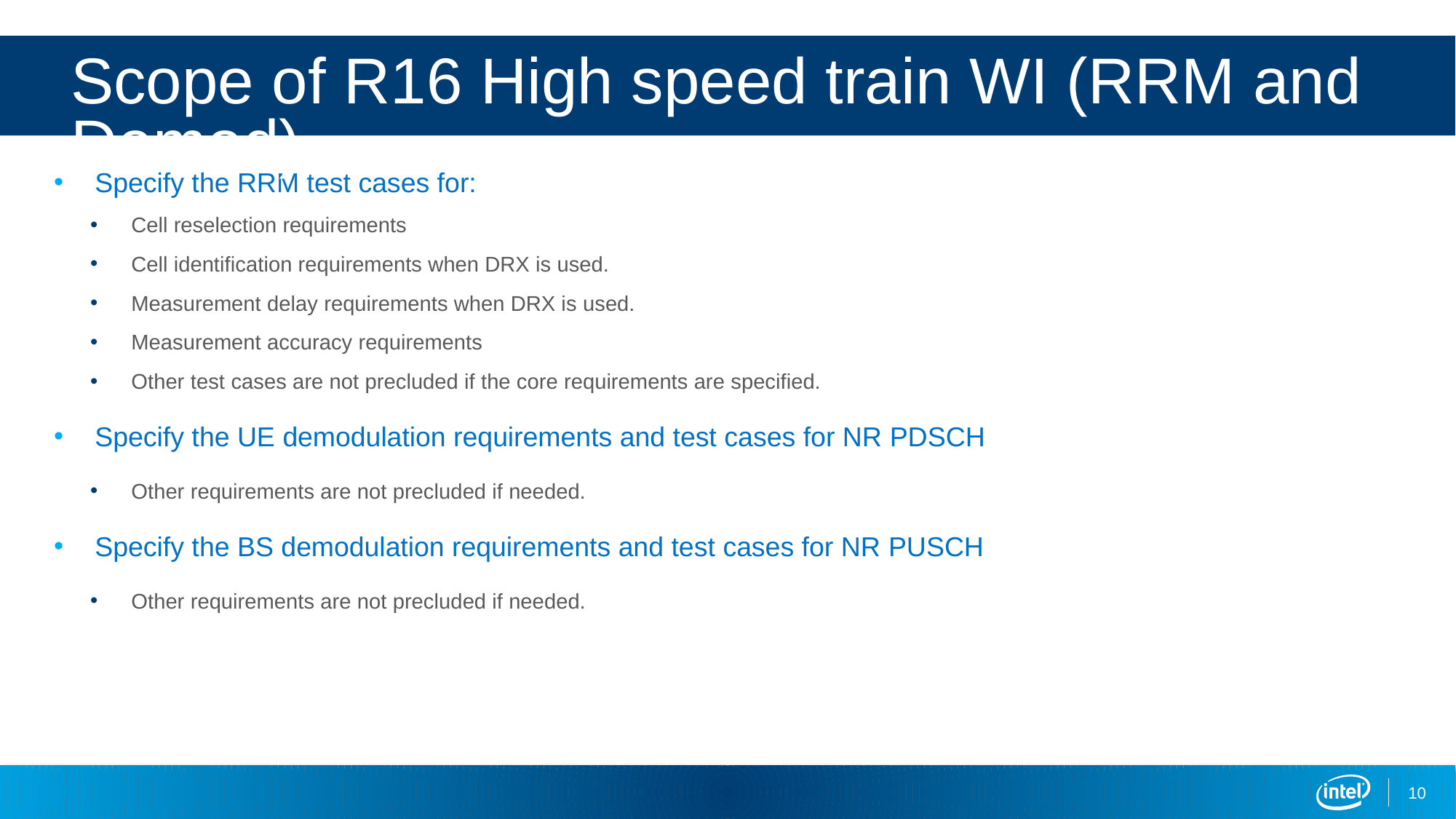

# Scope of R16 High speed train WI (RRM and Demod)
Specify the RRM test cases for:
Cell reselection requirements
Cell identification requirements when DRX is used.
Measurement delay requirements when DRX is used.
Measurement accuracy requirements
Other test cases are not precluded if the core requirements are specified.
Specify the UE demodulation requirements and test cases for NR PDSCH
Other requirements are not precluded if needed.
Specify the BS demodulation requirements and test cases for NR PUSCH
Other requirements are not precluded if needed.
10